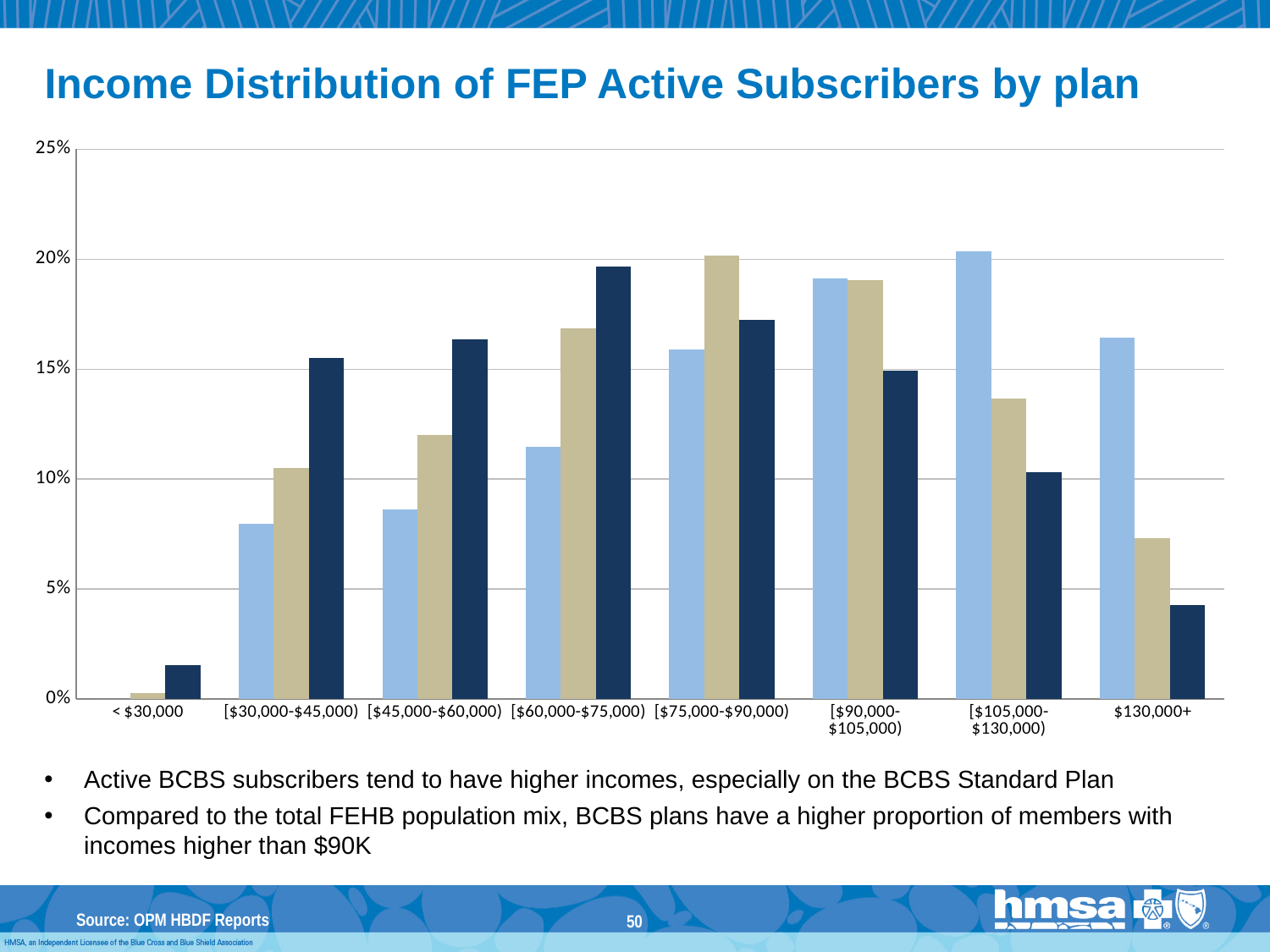

# Income Distribution of FEP Active Subscribers by plan

### Chart

| Category | BCBS Standard | BCBS Basic | Total FEHB |
|---|---|---|---|
| < $30,000 | 0.0 | 0.0027624309392265192 | 0.015352269120913996 |
| [$30,000-$45,000) | 0.07951482479784366 | 0.10497237569060773 | 0.1552284988892415 |
| [$45,000-$60,000) | 0.0862533692722372 | 0.12016574585635359 | 0.16371786734370042 |
| [$60,000-$75,000) | 0.11455525606469003 | 0.1685082872928177 | 0.1965249127261187 |
| [$75,000-$90,000) | 0.15902964959568733 | 0.20165745856353592 | 0.17228657569025707 |
| [$90,000-$105,000) | 0.19137466307277629 | 0.19060773480662985 | 0.14951602665820374 |
| [$105,000-$130,000) | 0.20350404312668463 | 0.13674033149171272 | 0.10326086956521739 |
| $130,000+ | 0.16442048517520216 | 0.07320441988950276 | 0.04288321167883212 |
Active BCBS subscribers tend to have higher incomes, especially on the BCBS Standard Plan
Compared to the total FEHB population mix, BCBS plans have a higher proportion of members with incomes higher than $90K
Source: OPM HBDF Reports
50